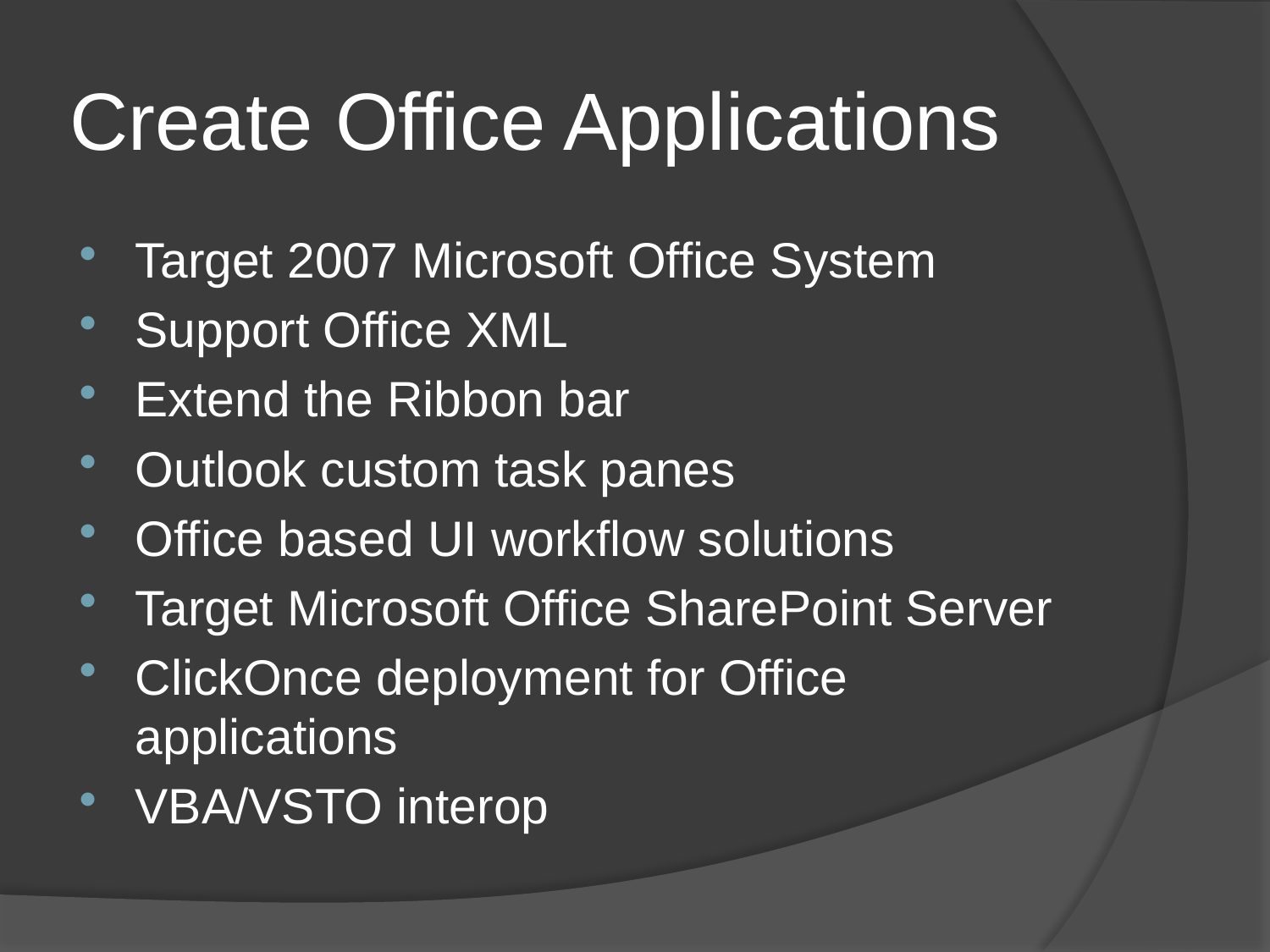

# Create Office Applications
Target 2007 Microsoft Office System
Support Office XML
Extend the Ribbon bar
Outlook custom task panes
Office based UI workflow solutions
Target Microsoft Office SharePoint Server
ClickOnce deployment for Office applications
VBA/VSTO interop